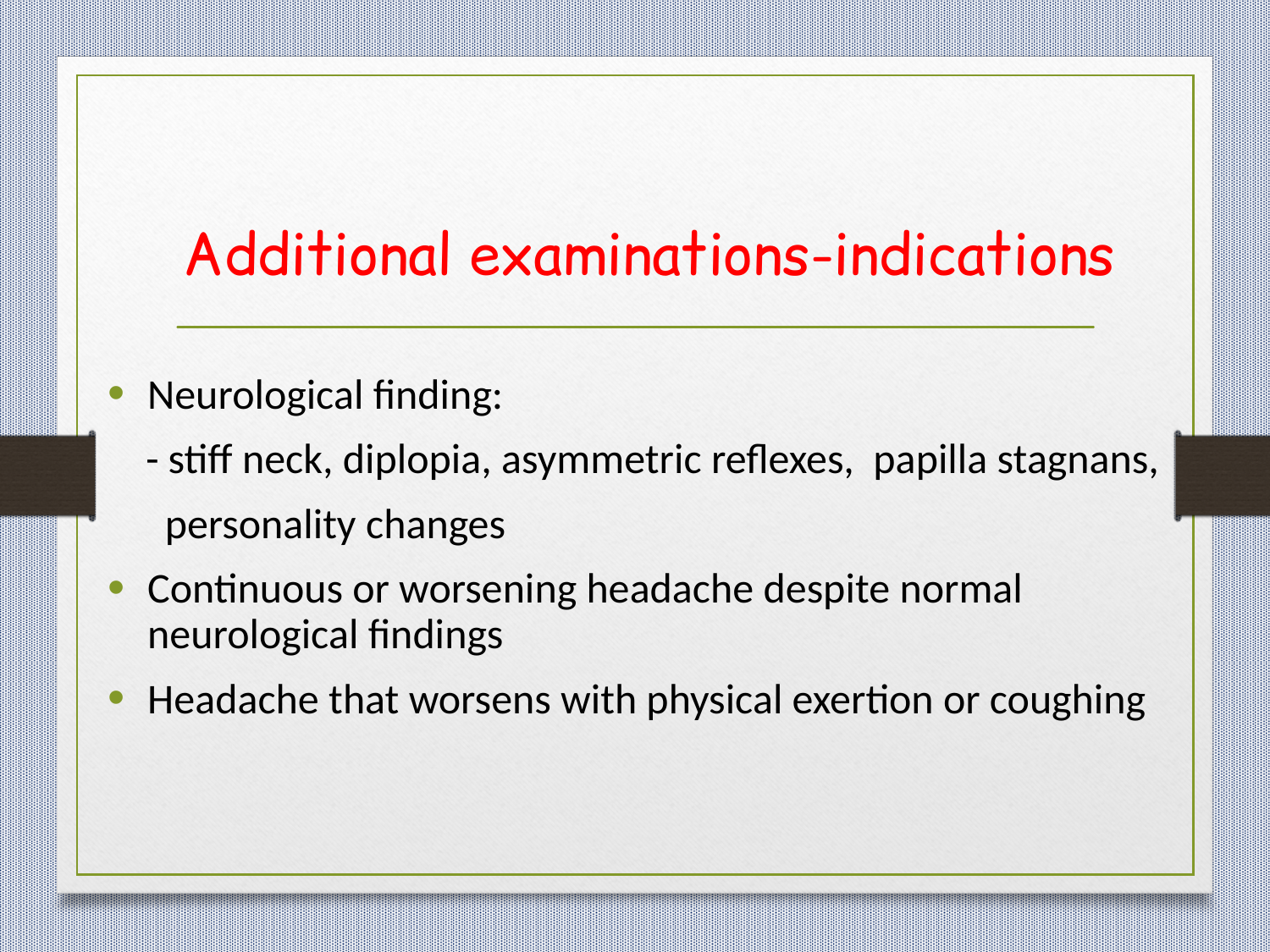

# Additional examinations-indications
Neurological finding:
    - stiff neck, diplopia, asymmetric reflexes,  papilla stagnans,
      personality changes
Continuous or worsening headache despite normal neurological findings
Headache that worsens with physical exertion or coughing